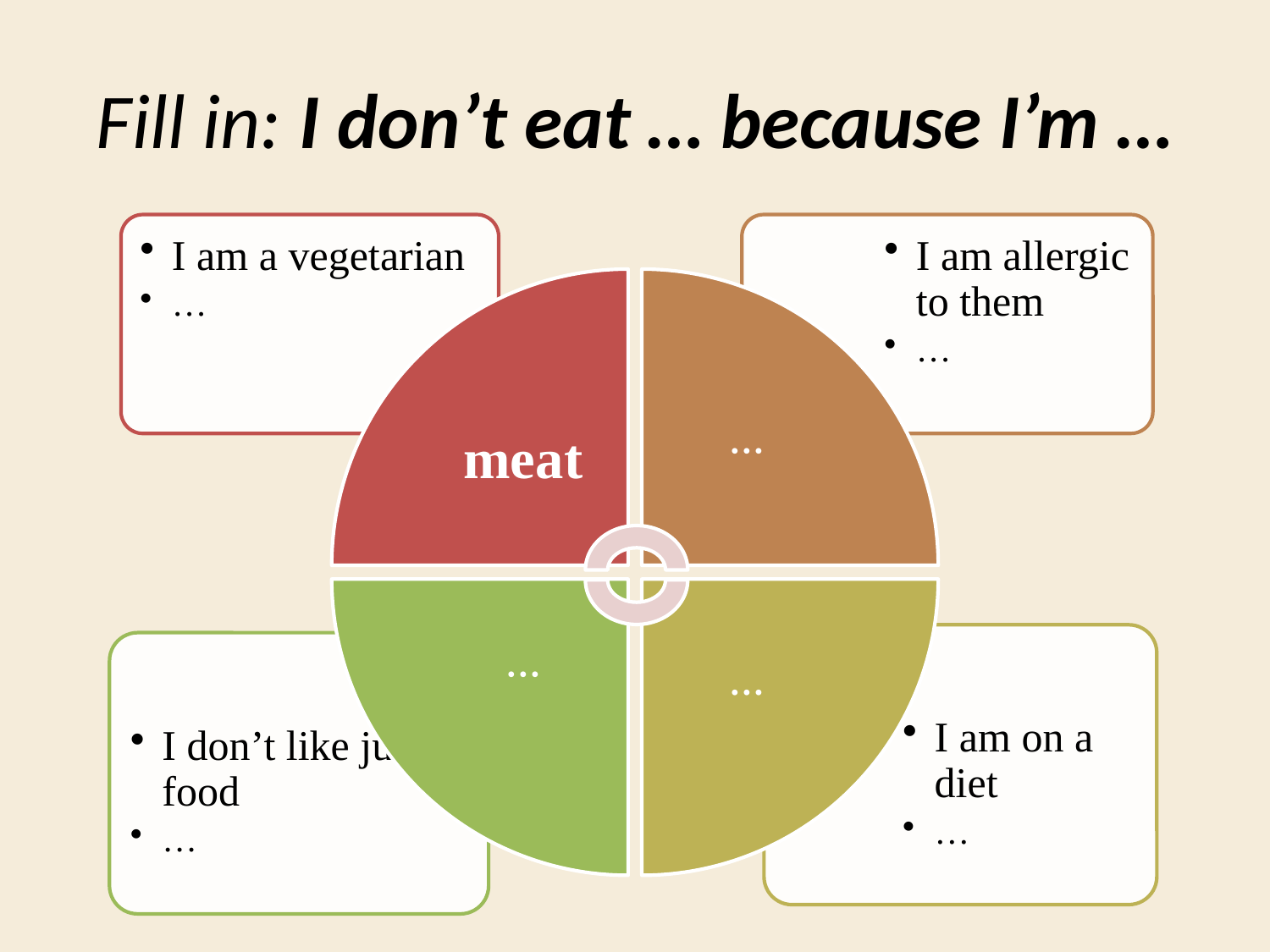

# Fill in: I don’t eat … because I’m …
I am on a diet
…
I don’t like junk food
…
I am allergic to them
…
I am a vegetarian
…
meat
…
…
…